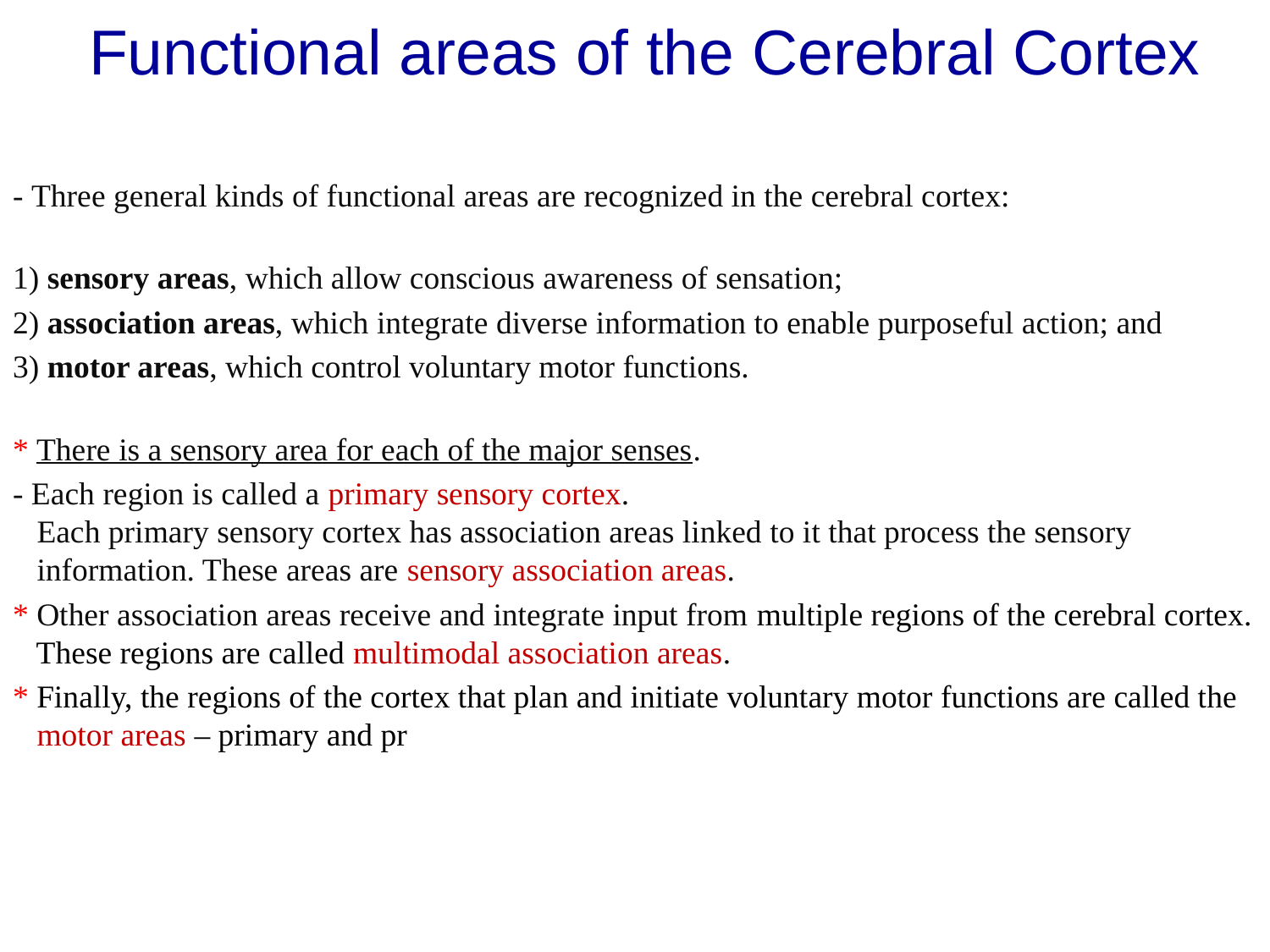

# Functional areas of the Cerebral Cortex
- Three general kinds of functional areas are recognized in the cerebral cortex:
1) sensory areas, which allow conscious awareness of sensation;
2) association areas, which integrate diverse information to enable purposeful action; and
3) motor areas, which control voluntary motor functions.
* There is a sensory area for each of the major senses.
- Each region is called a primary sensory cortex.
   Each primary sensory cortex has association areas linked to it that process the sensory
   information. These areas are sensory association areas.
* Other association areas receive and integrate input from multiple regions of the cerebral cortex.
   These regions are called multimodal association areas.
* Finally, the regions of the cortex that plan and initiate voluntary motor functions are called the
   motor areas – primary and pr